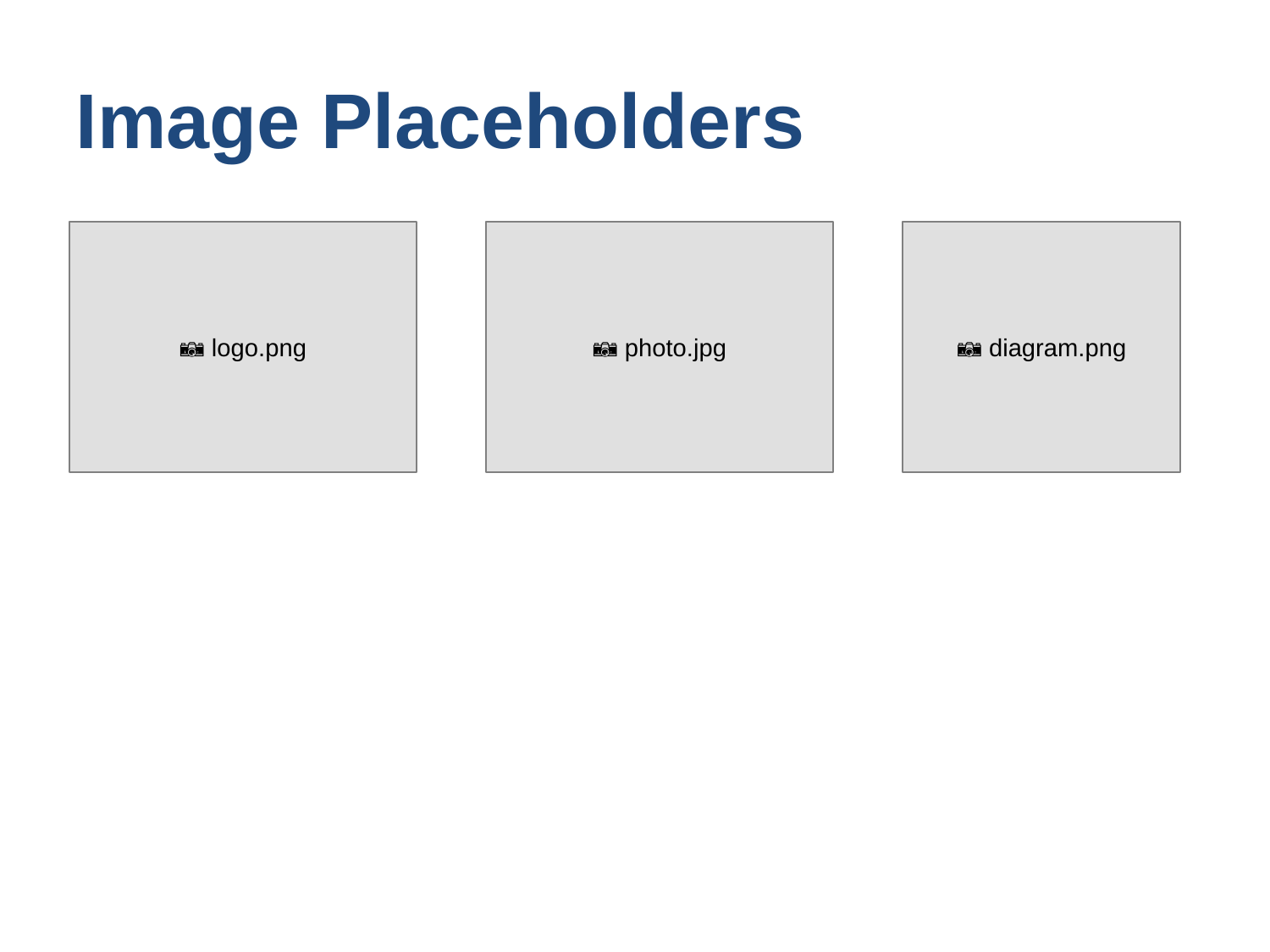

Image Placeholders
📷 logo.png
📷 photo.jpg
📷 diagram.png